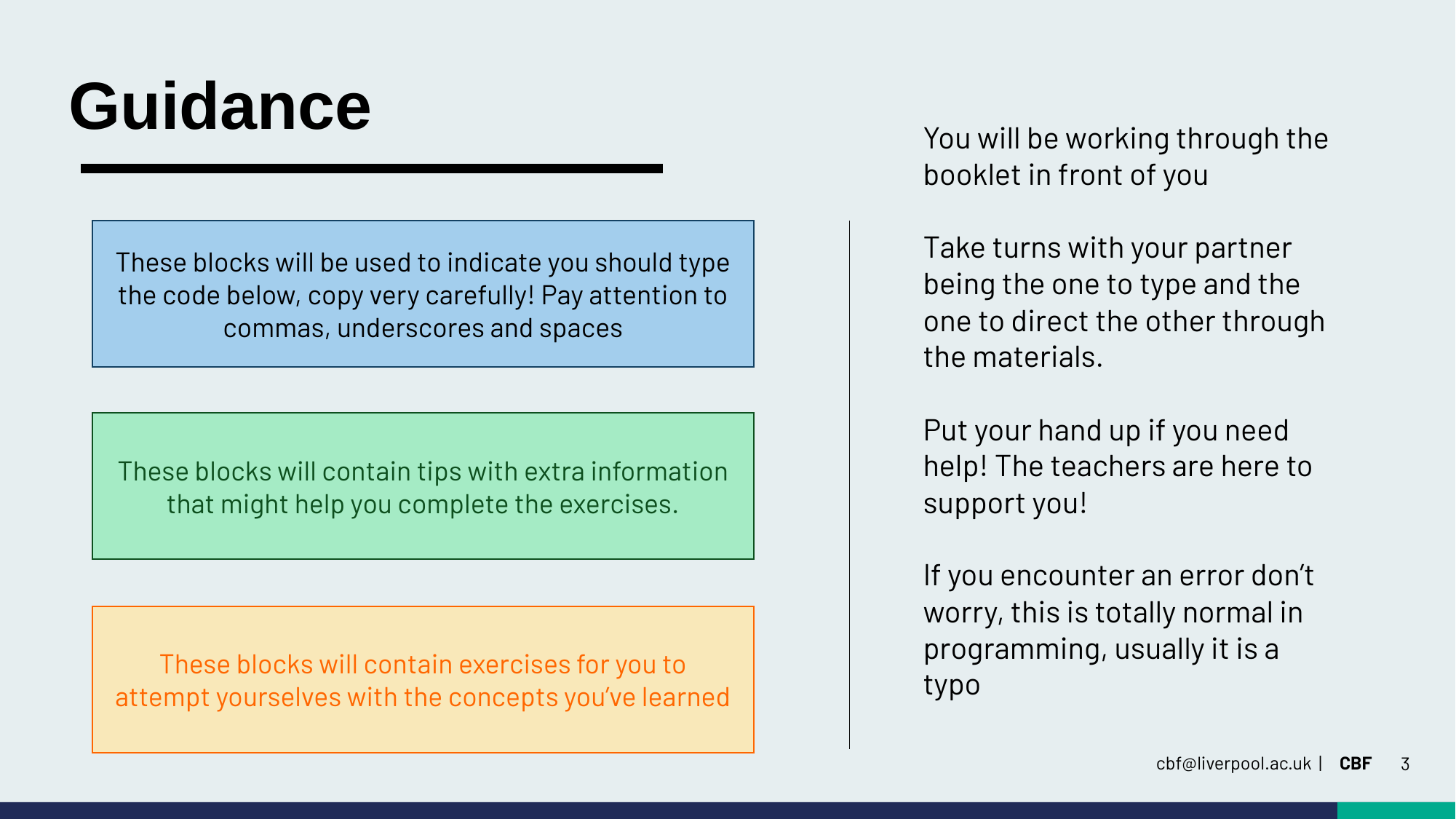

# Guidance
You will be working through the booklet in front of you

Take turns with your partner being the one to type and the one to direct the other through the materials.

Put your hand up if you need help! The teachers are here to support you!

If you encounter an error don’t worry, this is totally normal in programming, usually it is a typo
These blocks will be used to indicate you should type the code below, copy very carefully! Pay attention to commas, underscores and spaces
These blocks will contain tips with extra information that might help you complete the exercises.
These blocks will contain exercises for you to attempt yourselves with the concepts you’ve learned
CBF
3